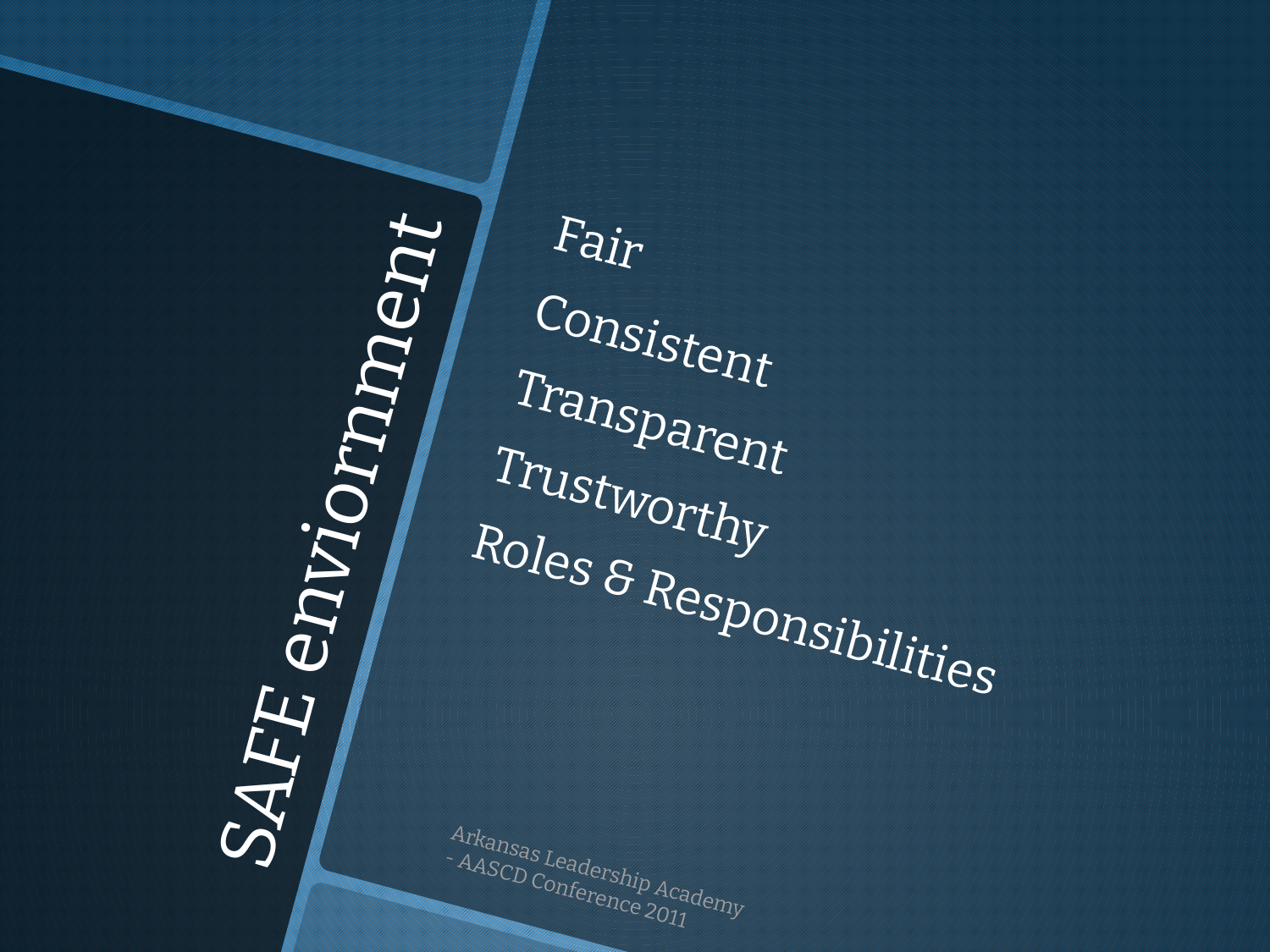

Fair
Consistent
Transparent
Trustworthy
Roles & Responsibilities

# SAFE enviornment
Arkansas Leadership Academy - AASCD Conference 2011